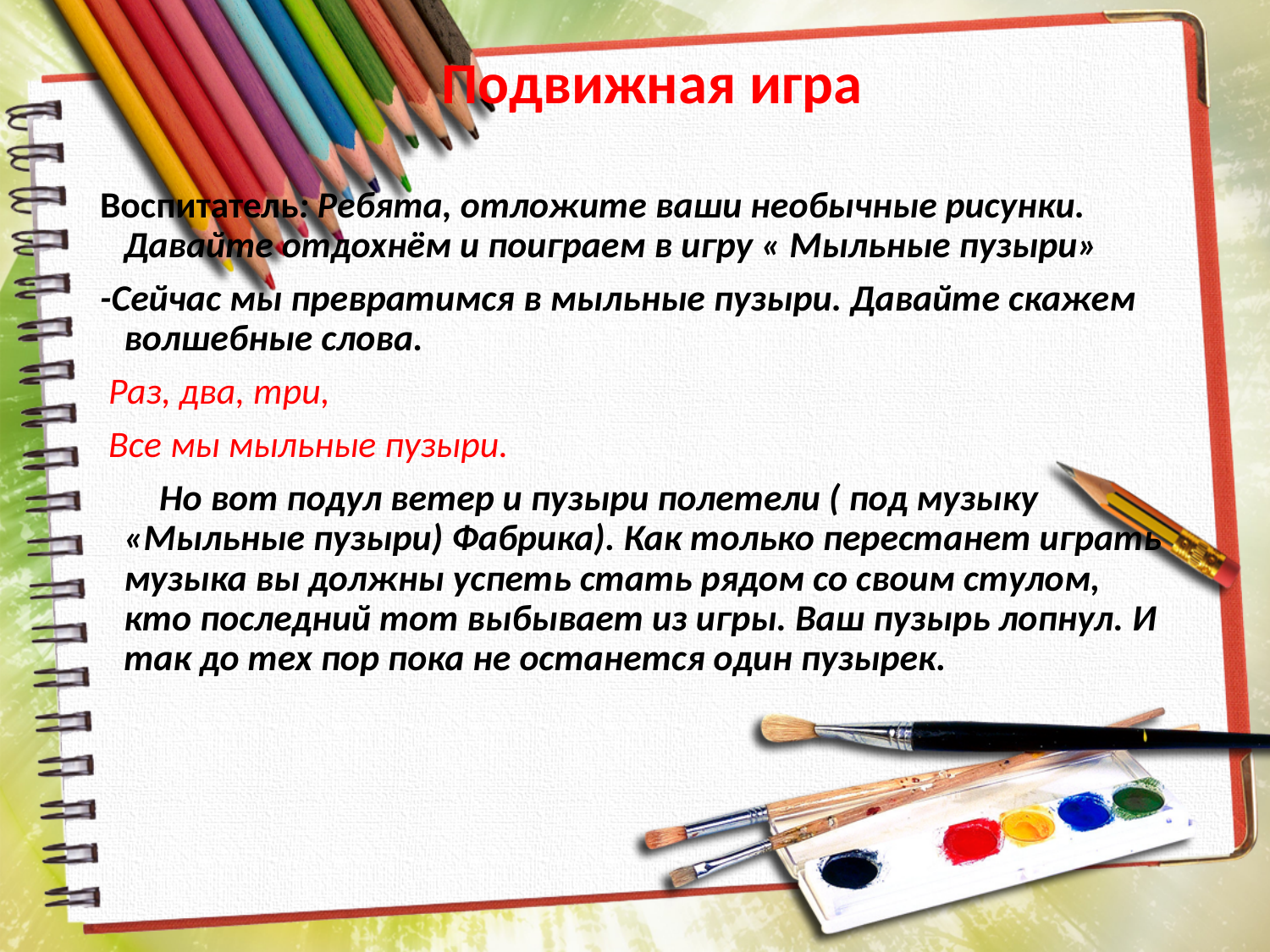

# Подвижная игра
Воспитатель: Ребята, отложите ваши необычные рисунки. Давайте отдохнём и поиграем в игру « Мыльные пузыри»
-Сейчас мы превратимся в мыльные пузыри. Давайте скажем волшебные слова.
 Раз, два, три,
 Все мы мыльные пузыри.
       Но вот подул ветер и пузыри полетели ( под музыку «Мыльные пузыри) Фабрика). Как только перестанет играть музыка вы должны успеть стать рядом со своим стулом, кто последний тот выбывает из игры. Ваш пузырь лопнул. И так до тех пор пока не останется один пузырек.